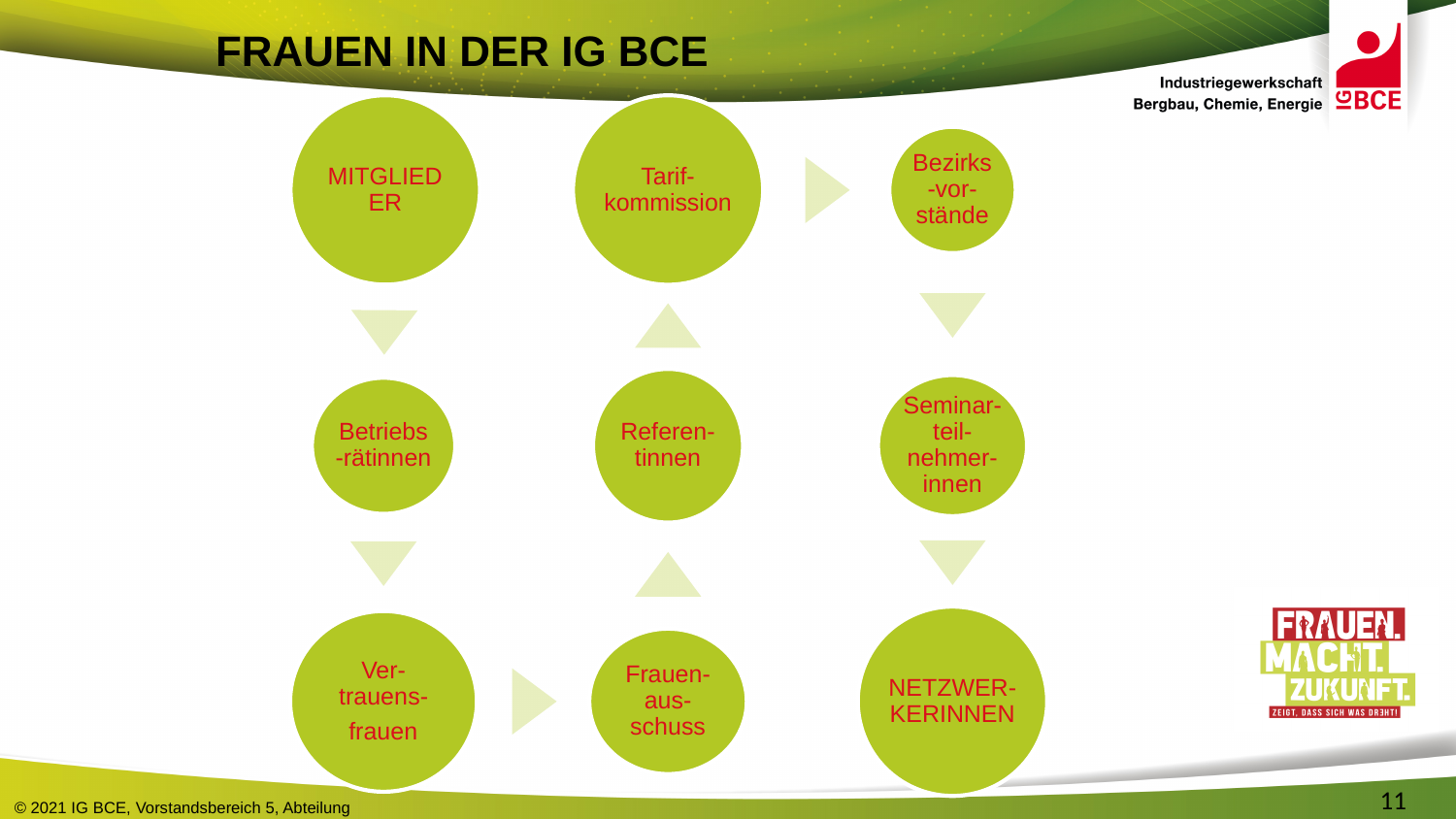

Frauen in der IG BCE
MITGLIEDER
Betriebs-rätinnen
Ver-
trauens-
frauen
Frauen-aus-schuss
Referen-tinnen
Tarif-kommission
Bezirks-vor-stände
Seminar-teil-nehmer-innen
NETZWER-KERINNEN
11